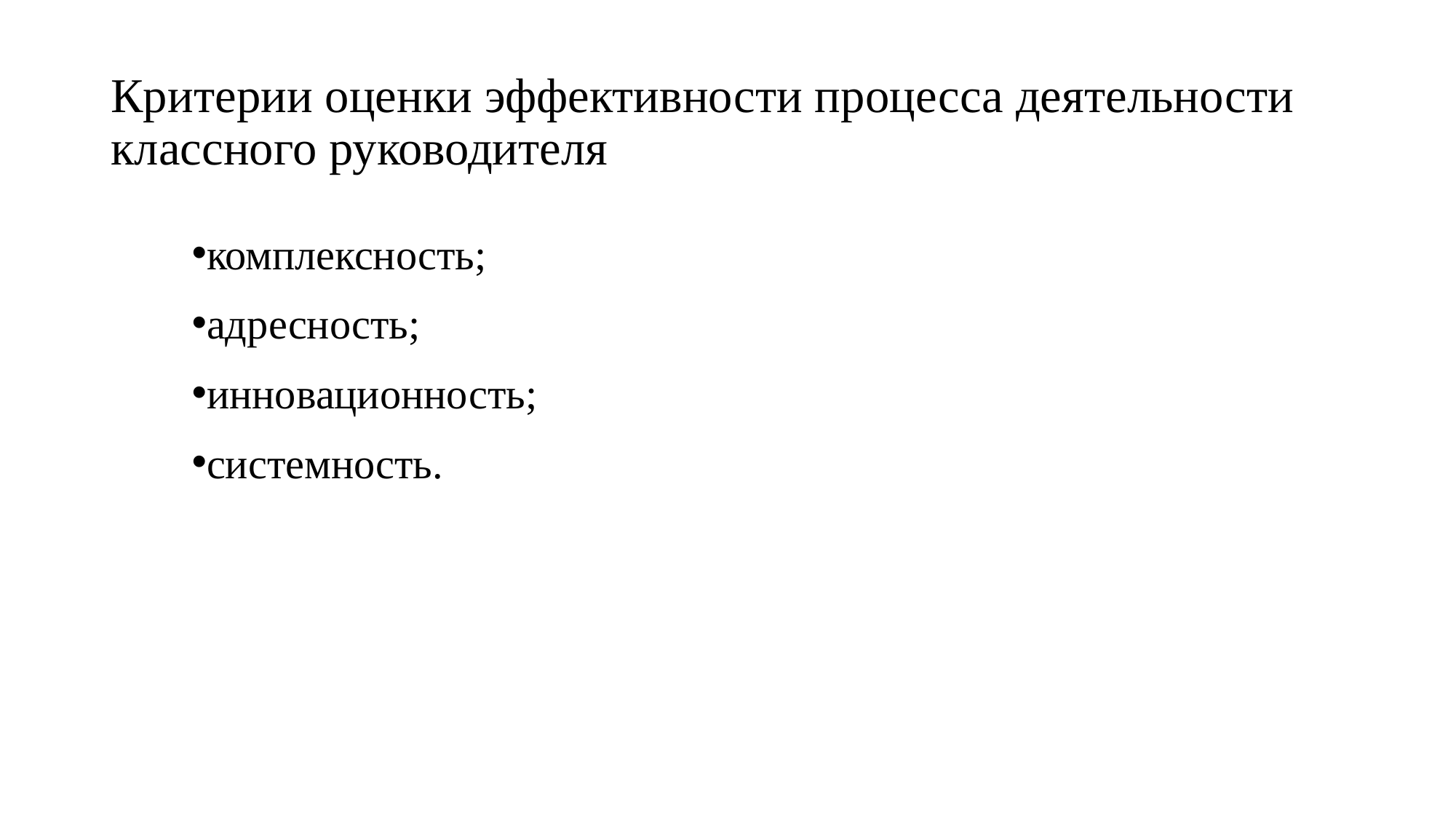

# Критерии оценки эффективности процесса деятельности классного руководителя
комплексность;
адресность;
инновационность;
системность.